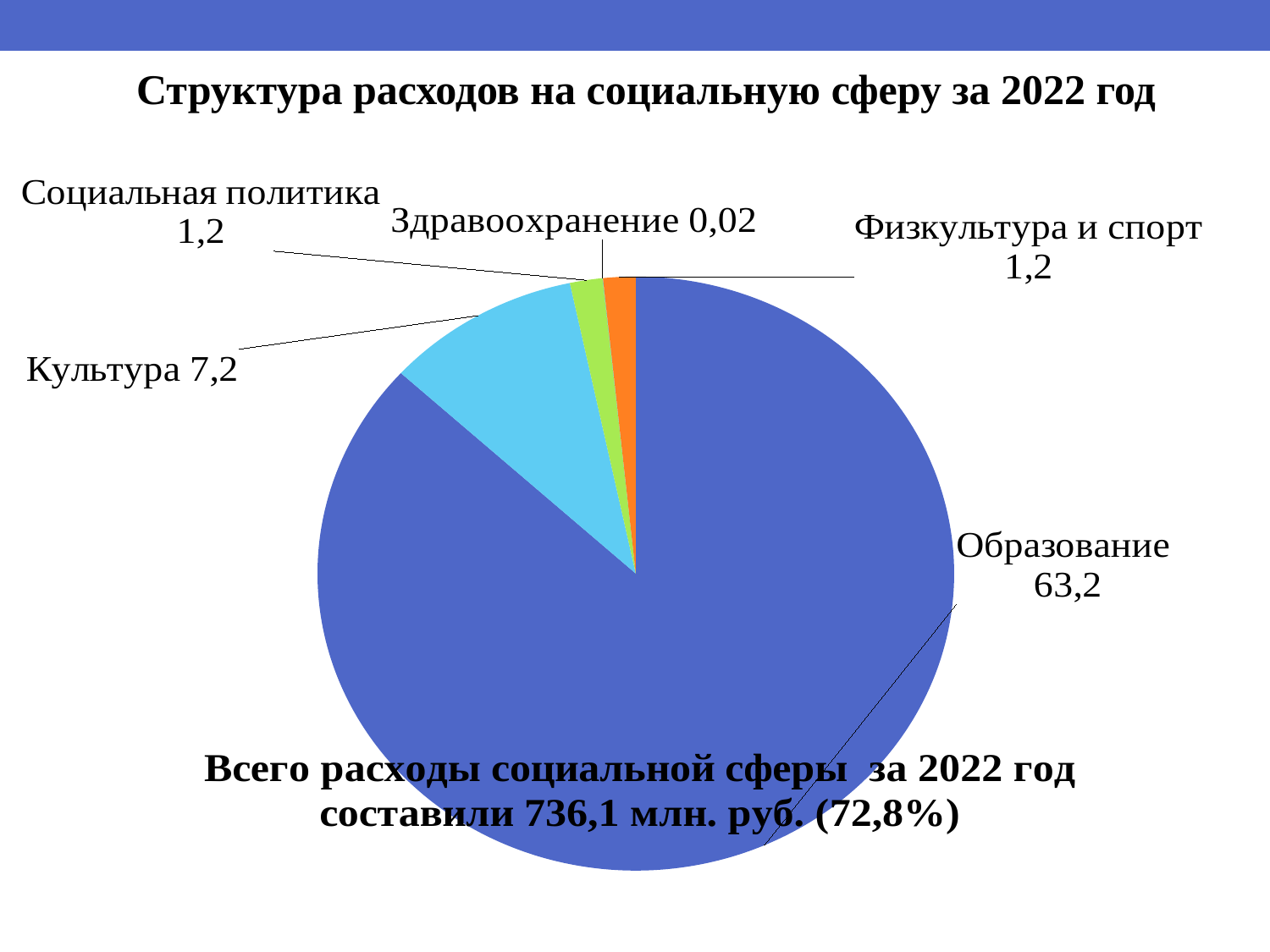

Структура расходов на социальную сферу за 2022 год

### Chart

| Category | Продажи |
|---|---|
| Образование | 63.2 |
| Культура | 7.2 |
| Социальная политика | 1.2 |
| Здравоохранение | 0.02 |
| Физкультура и спорт | 1.2 |